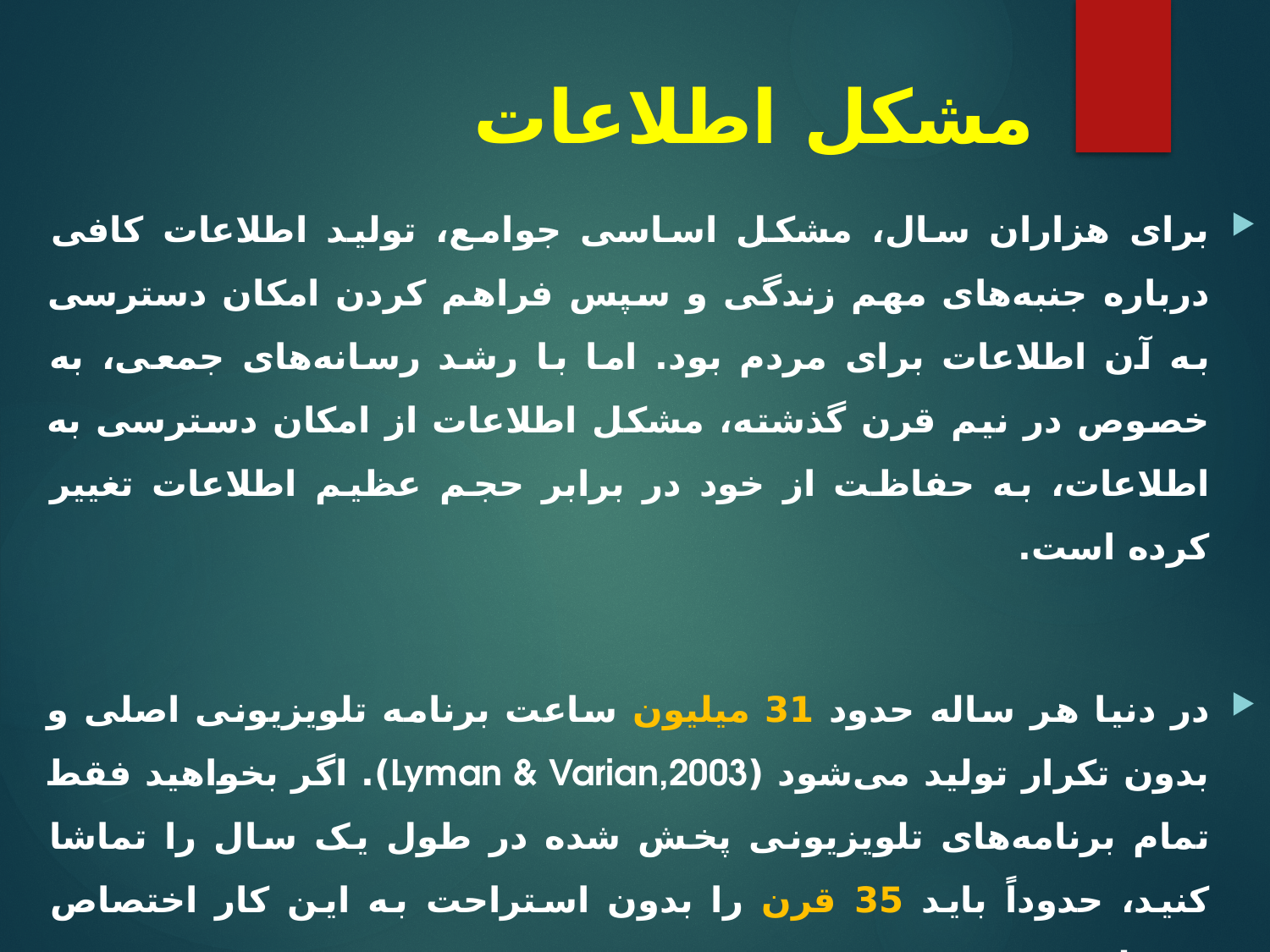

# مشکل اطلاعات
برای هزاران سال، مشکل اساسی جوامع، تولید اطلاعات کافی درباره جنبه‌های مهم زندگی و سپس فراهم کردن امکان دسترسی به آن اطلاعات برای مردم بود. اما با رشد رسانه‌های جمعی، به خصوص در نیم قرن گذشته، مشکل اطلاعات از امكان دسترسی به اطلاعات، به حفاظت از خود در برابر حجم عظيم اطلاعات تغيير كرده است.

در دنیا هر ساله حدود 31 میلیون ساعت برنامه تلویزیونی اصلی و بدون تکرار تولید می‌شود (Lyman & Varian,2003). اگر بخواهيد فقط تمام برنامه‌های تلویزیونی پخش شده در طول یک سال را تماشا کنید، حدوداً باید 35 قرن را بدون استراحت به این کار اختصاص دهید!